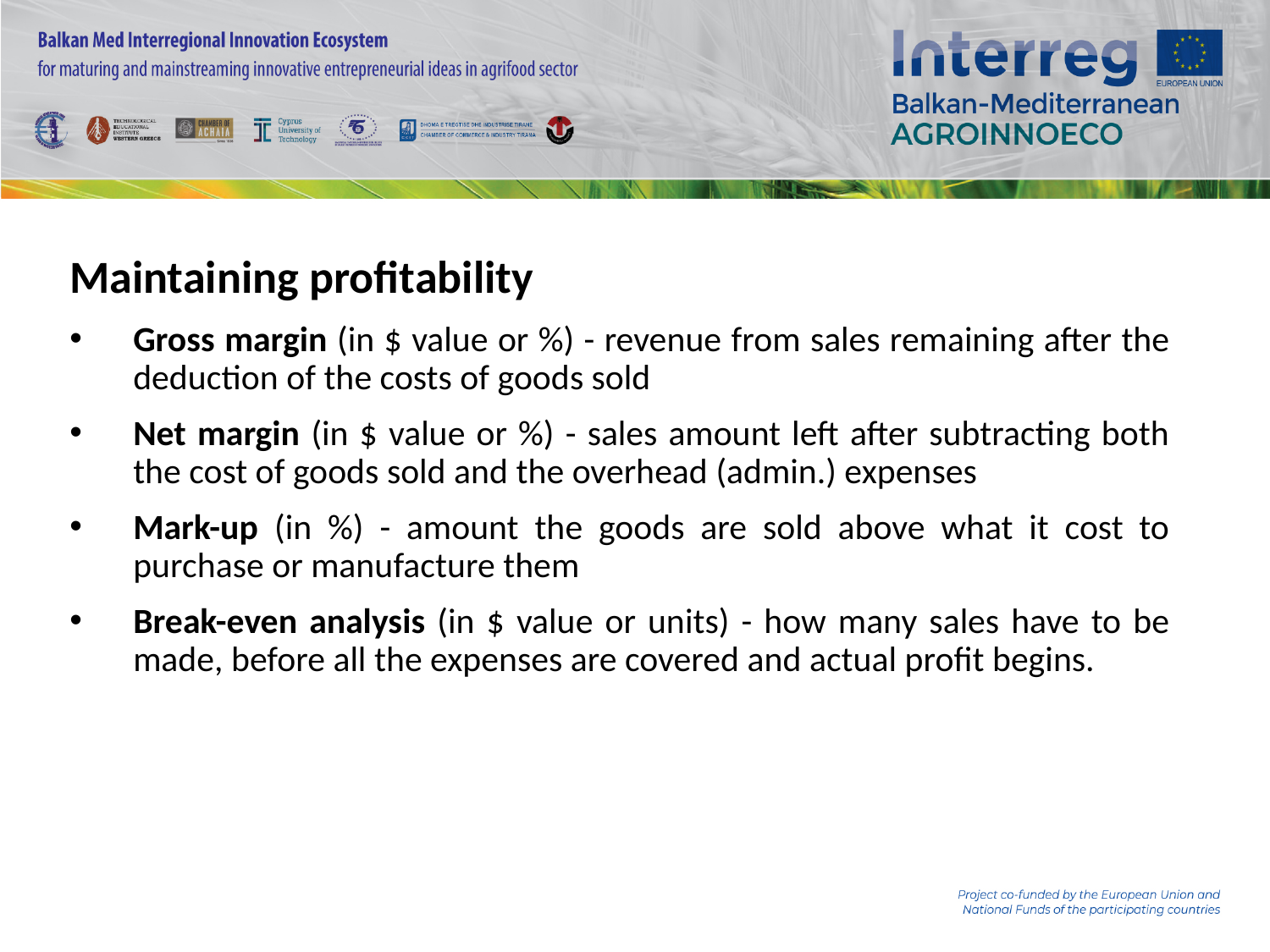

Maintaining profitability
Gross margin (in $ value or %) - revenue from sales remaining after the deduction of the costs of goods sold
Net margin (in $ value or %) - sales amount left after subtracting both the cost of goods sold and the overhead (admin.) expenses
Mark-up (in %) - amount the goods are sold above what it cost to purchase or manufacture them
Break-even analysis (in $ value or units) - how many sales have to be made, before all the expenses are covered and actual profit begins.